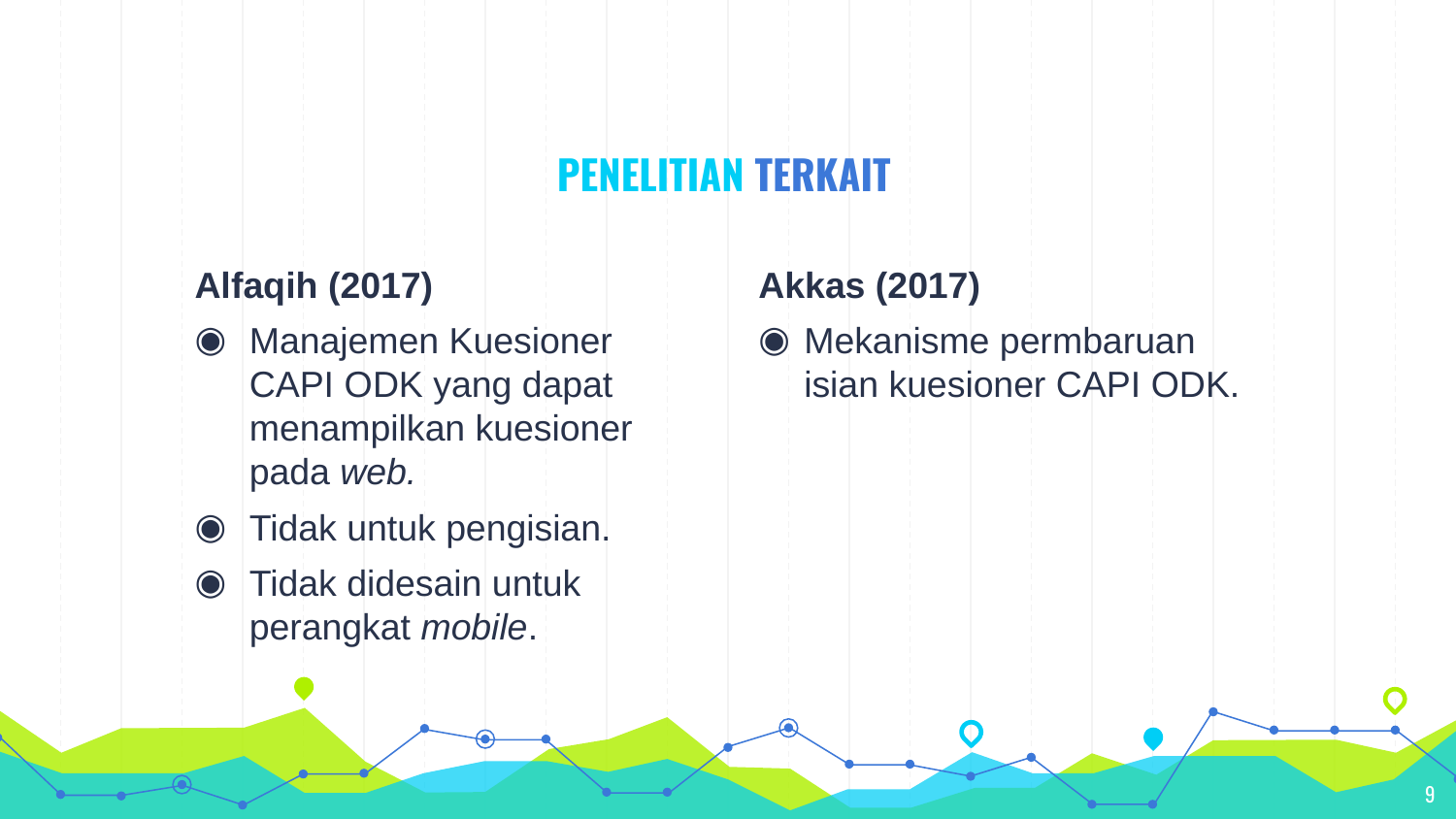

# PENELITIAN TERKAIT
Alfaqih (2017)
Manajemen Kuesioner CAPI ODK yang dapat menampilkan kuesioner pada web.
Tidak untuk pengisian.
Tidak didesain untuk perangkat mobile.
Akkas (2017)
Mekanisme permbaruan isian kuesioner CAPI ODK.
9